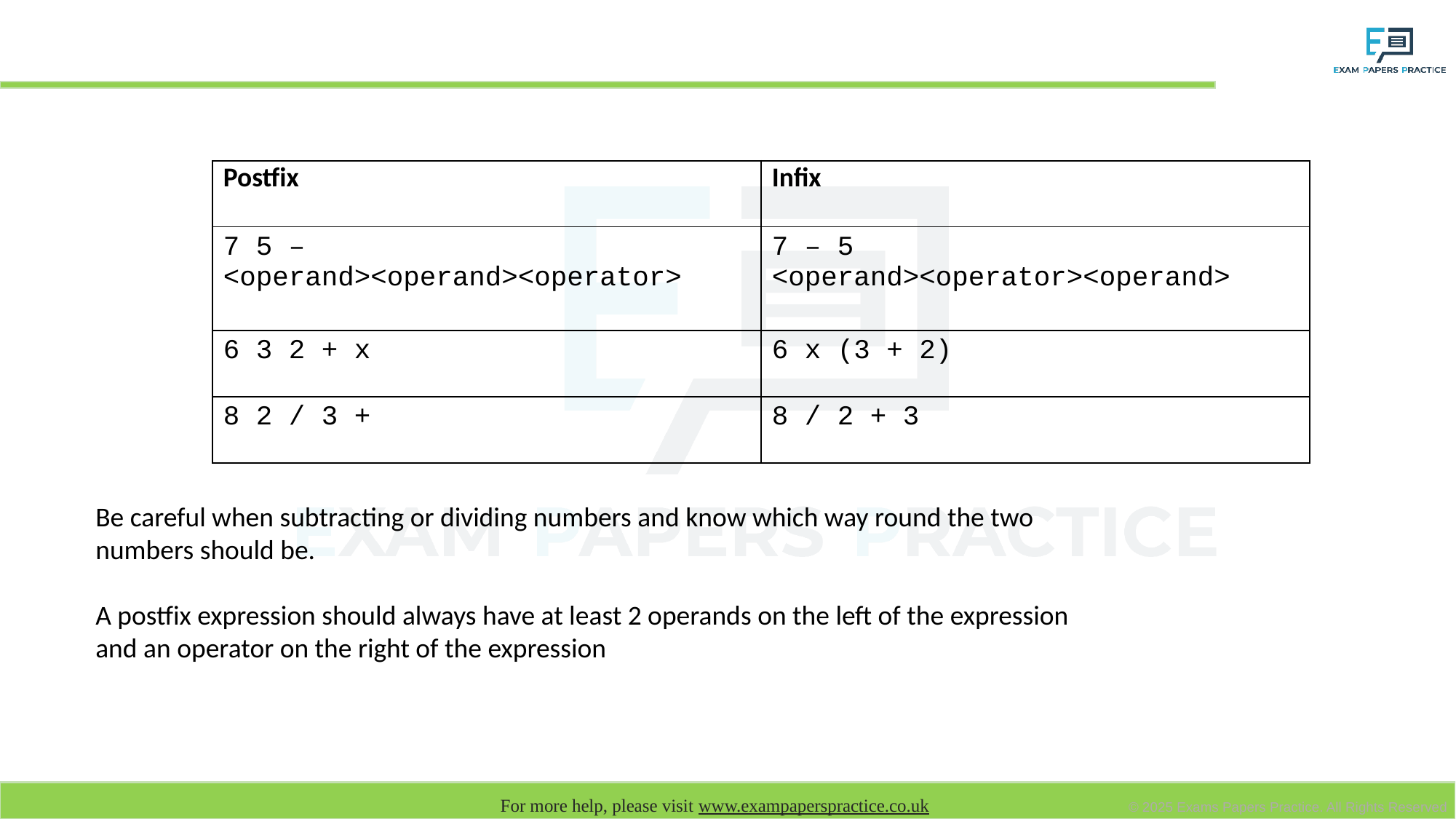

# Examples: infix versus postfix
| Postfix | Infix |
| --- | --- |
| 7 5 – <operand><operand><operator> | 7 – 5 <operand><operator><operand> |
| 6 3 2 + x | 6 x (3 + 2) |
| 8 2 / 3 + | 8 / 2 + 3 |
Be careful when subtracting or dividing numbers and know which way round the two numbers should be.

A postfix expression should always have at least 2 operands on the left of the expression and an operator on the right of the expression